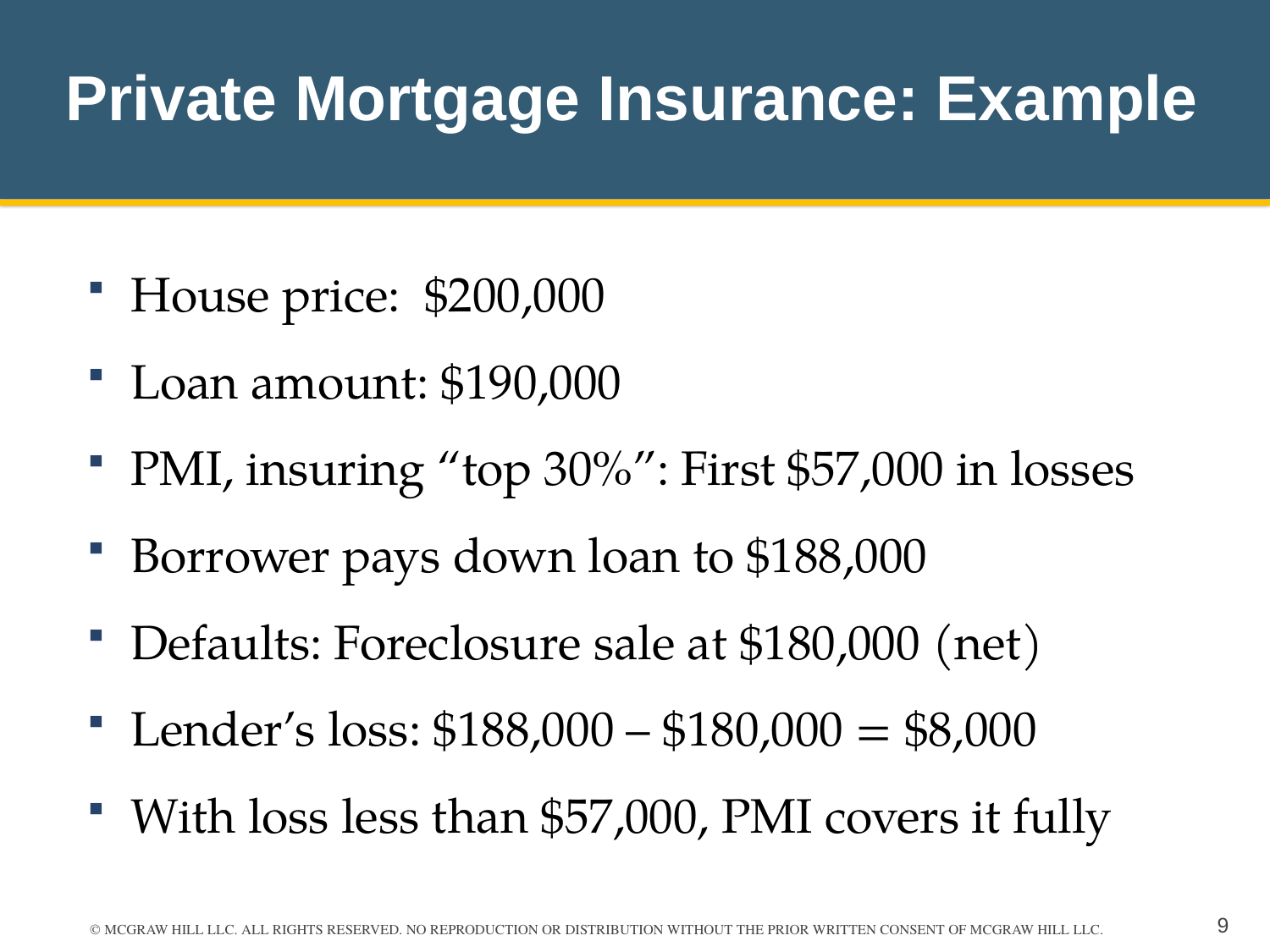

# Private Mortgage Insurance: Example
House price:  $200,000
Loan amount: $190,000
PMI, insuring “top 30%”: First $57,000 in losses
Borrower pays down loan to $188,000
Defaults: Foreclosure sale at $180,000 (net)
Lender’s loss: $188,000 – $180,000 = $8,000
With loss less than $57,000, PMI covers it fully
© MCGRAW HILL LLC. ALL RIGHTS RESERVED. NO REPRODUCTION OR DISTRIBUTION WITHOUT THE PRIOR WRITTEN CONSENT OF MCGRAW HILL LLC.
9